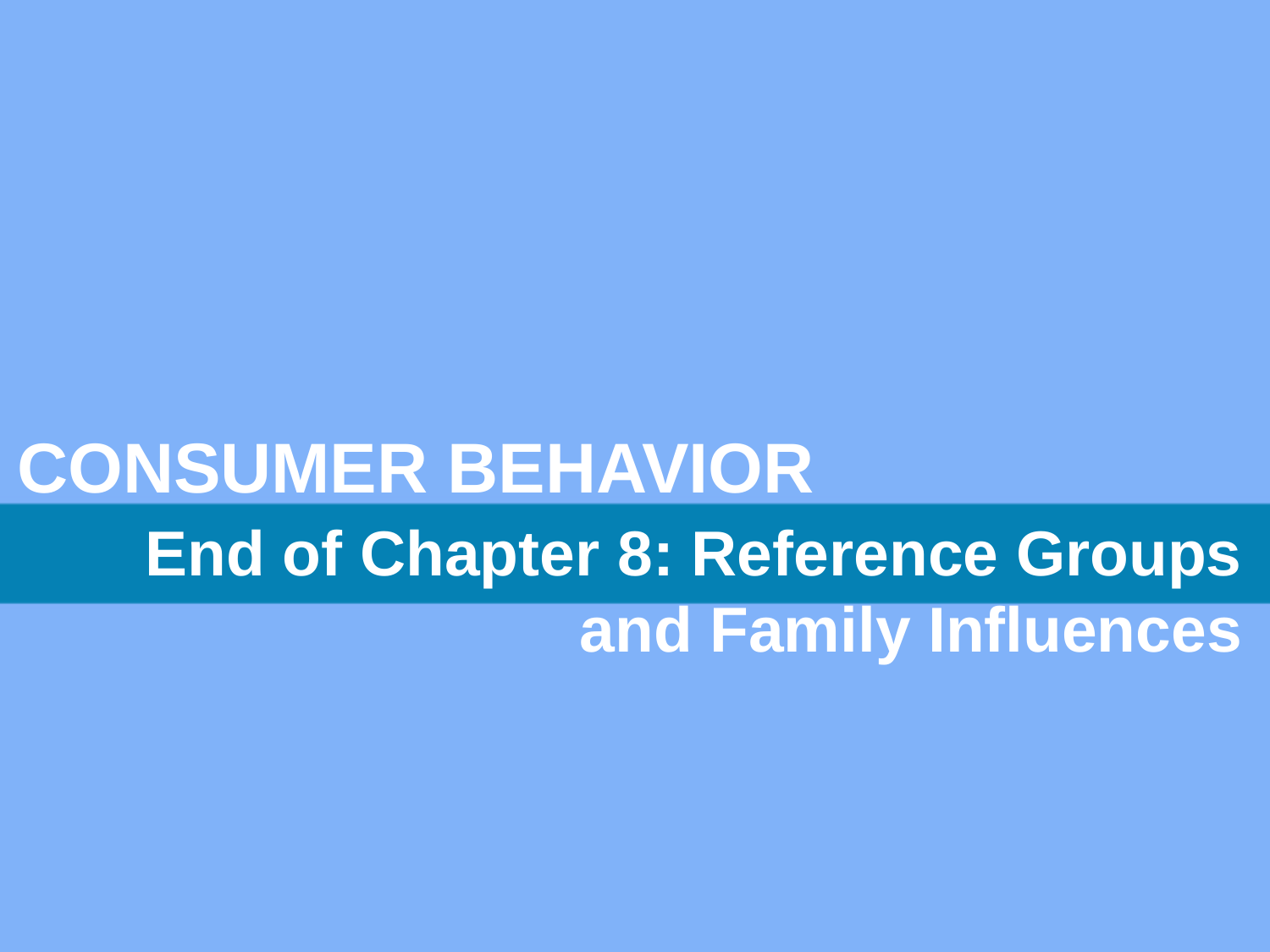

CONSUMER BEHAVIOR
End of Chapter 8: Reference Groups and Family Influences